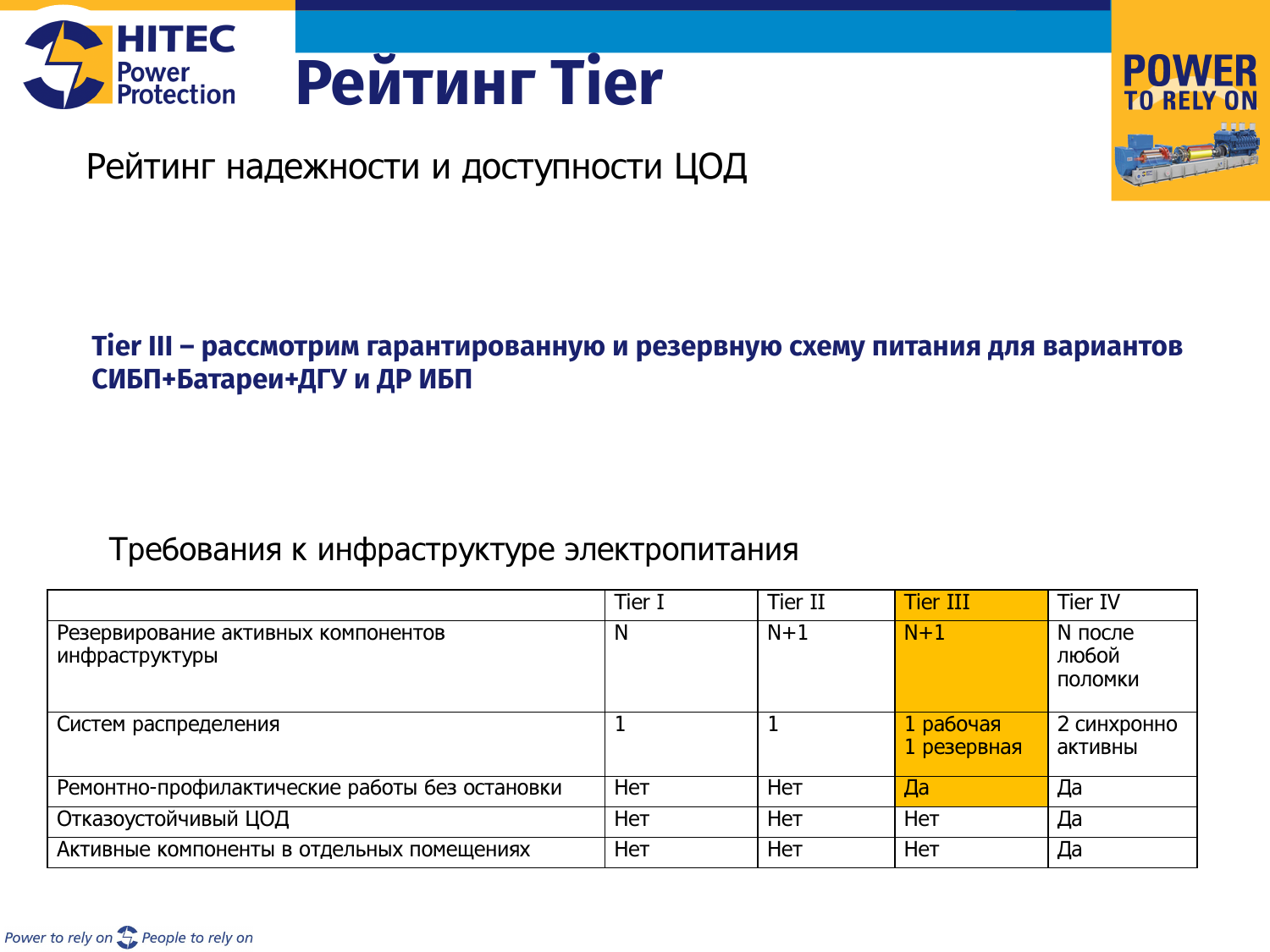

# Рейтинг Tier
Рейтинг надежности и доступности ЦОД
Tier III – рассмотрим гарантированную и резервную схему питания для вариантов СИБП+Батареи+ДГУ и ДР ИБП
Требования к инфраструктуре электропитания
|  | Tier I | Tier II | Tier III | Tier IV |
| --- | --- | --- | --- | --- |
| Резервирование активных компонентов инфраструктуры | N | N+1 | N+1 | N после любой поломки |
| Систем распределения | 1 | 1 | 1 рабочая 1 резервная | 2 синхронно активны |
| Ремонтно-профилактические работы без остановки | Нет | Нет | Да | Да |
| Отказоустойчивый ЦОД | Нет | Нет | Нет | Да |
| Активные компоненты в отдельных помещениях | Нет | Нет | Нет | Да |